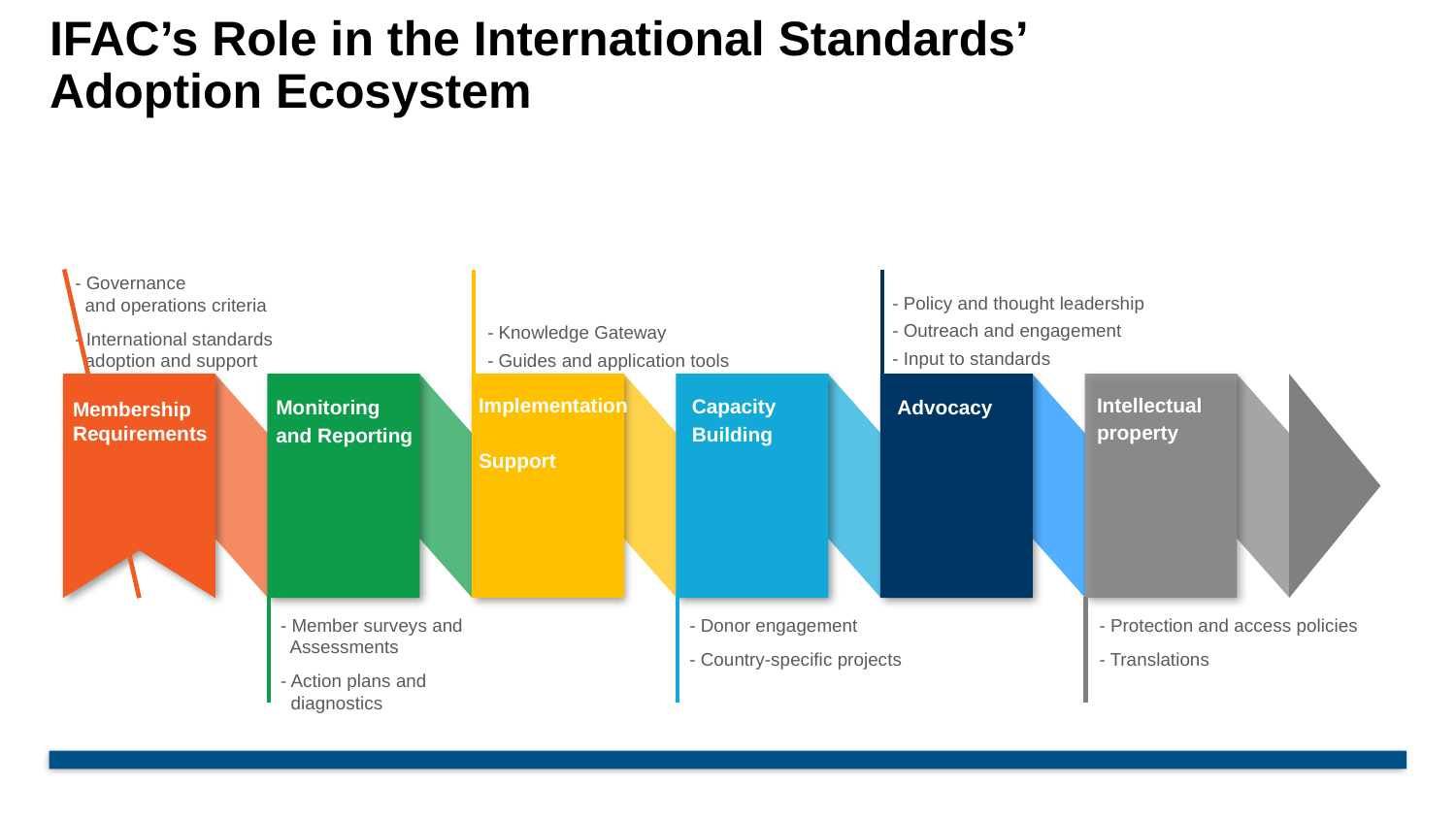

# IFAC’s Role in the International Standards’ Adoption Ecosystem
- Governance
  and operations criteria
- International standards
  adoption and support
- Knowledge Gateway
- Guides and application tools

- Member surveys and
  Assessments
- Action plans and
  diagnostics
- Donor engagement
- Country-specific projects
- Protection and access policies
- Translations
- Policy and thought leadership
- Outreach and engagement
- Input to standards
Implementation
Support
Intellectual property
Capacity Building
Monitoring and Reporting
Advocacy
Membership
Requirements